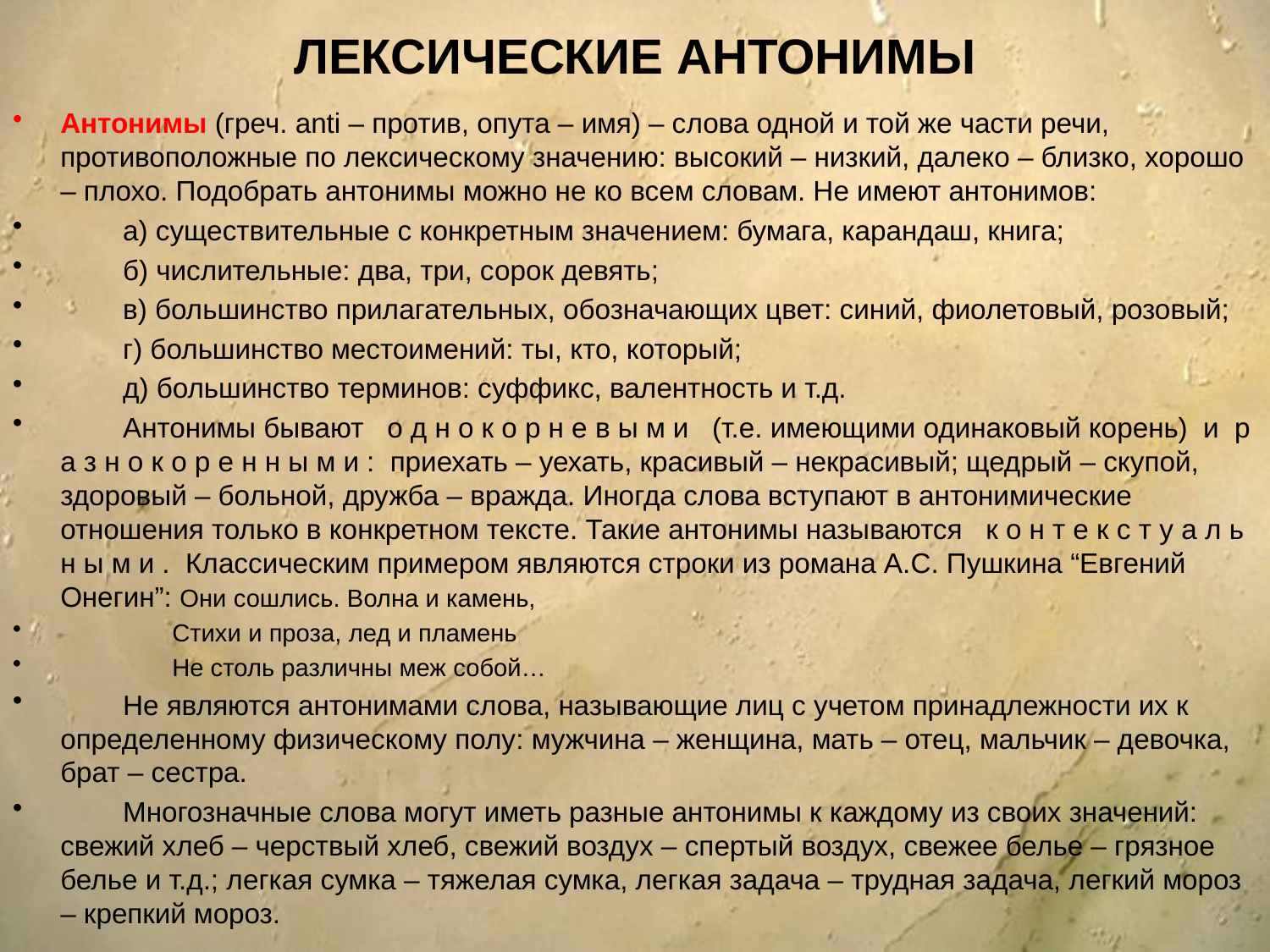

# ЛЕКСИЧЕСКИЕ АНТОНИМЫ
Антонимы (греч. anti – против, опута – имя) – слова одной и той же части речи, противоположные по лексическому значению: высокий – низкий, далеко – близко, хорошо – плохо. Подобрать антонимы можно не ко всем словам. Не имеют антонимов:
        а) существительные с конкретным значением: бумага, карандаш, книга;
        б) числительные: два, три, сорок девять;
        в) большинство прилагательных, обозначающих цвет: синий, фиолетовый, розовый;
        г) большинство местоимений: ты, кто, который;
        д) большинство терминов: суффикс, валентность и т.д.
        Антонимы бывают   о д н о к о р н е в ы м и   (т.е. имеющими одинаковый корень)  и  р а з н о к о р е н н ы м и :  приехать – уехать, красивый – некрасивый; щедрый – скупой, здоровый – больной, дружба – вражда. Иногда слова вступают в антонимические отношения только в конкретном тексте. Такие антонимы называются   к о н т е к с т у а л ь н ы м и .  Классическим примером являются строки из романа А.С. Пушкина “Евгений Онегин”: Они сошлись. Волна и камень,
                Стихи и проза, лед и пламень
                Не столь различны меж собой…
        Не являются антонимами слова, называющие лиц с учетом принадлежности их к определенному физическому полу: мужчина – женщина, мать – отец, мальчик – девочка, брат – сестра.
        Многозначные слова могут иметь разные антонимы к каждому из своих значений: свежий хлеб – черствый хлеб, свежий воздух – спертый воздух, свежее белье – грязное белье и т.д.; легкая сумка – тяжелая сумка, легкая задача – трудная задача, легкий мороз – крепкий мороз.